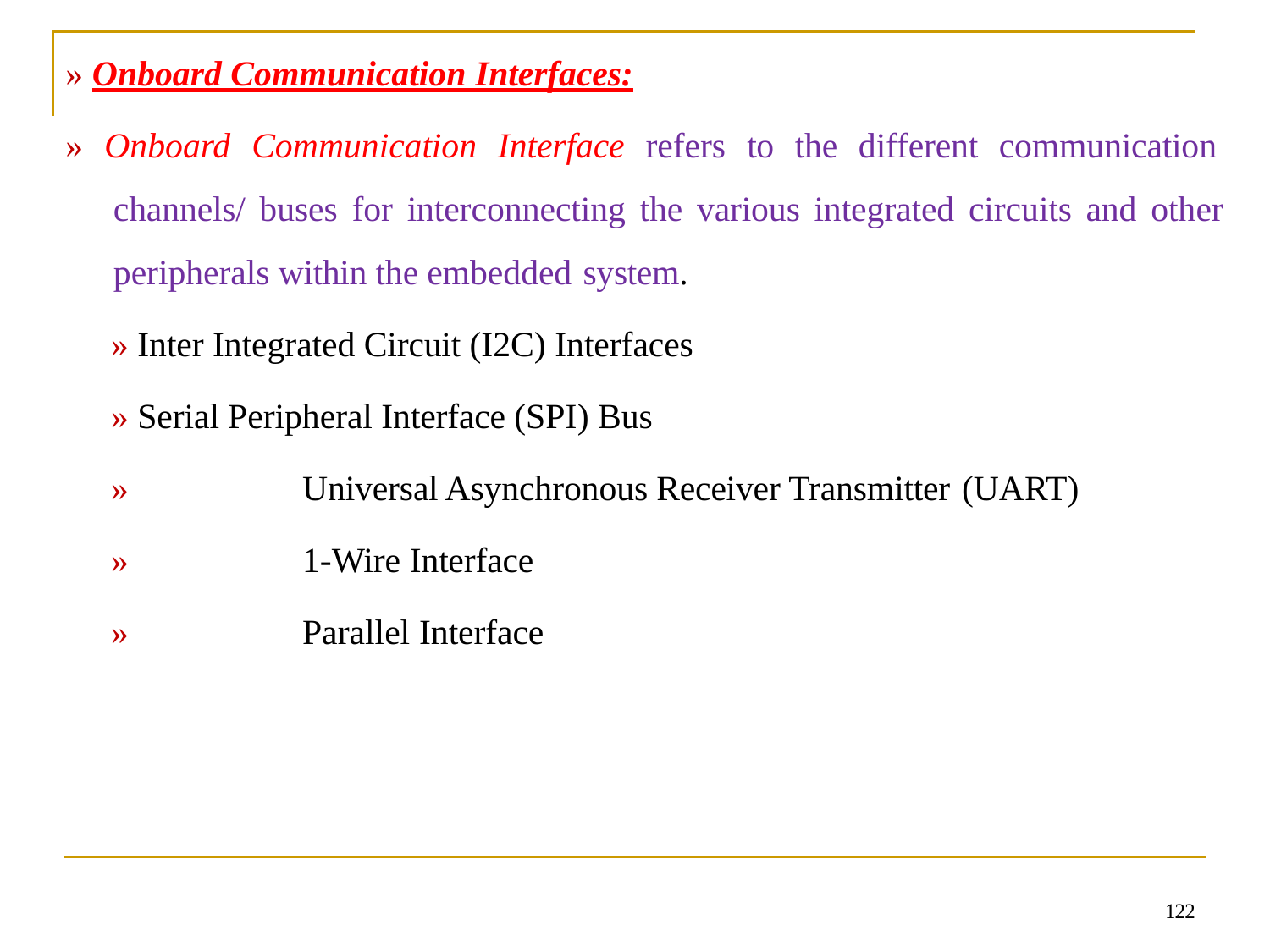

» Onboard Communication Interfaces:
» Onboard Communication Interface refers to the different communication  channels/ buses for interconnecting the various integrated circuits and other  peripherals within the embedded system.
» Inter Integrated Circuit (I2C) Interfaces
» Serial Peripheral Interface (SPI) Bus
»	Universal Asynchronous Receiver Transmitter (UART)
»	1-Wire Interface
»	Parallel Interface
122